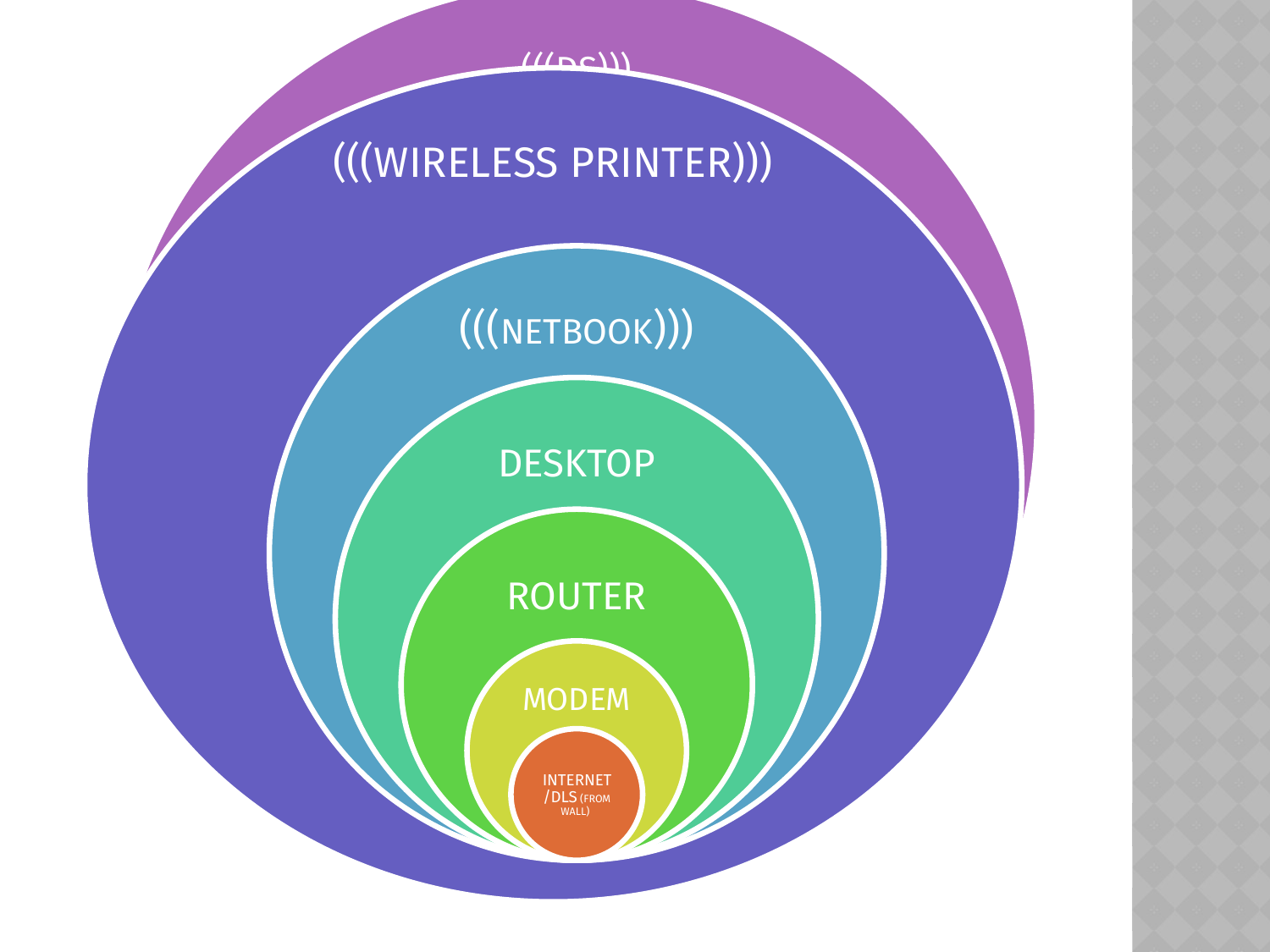

(((DS)))
(((WIRELESS PRINTER)))
(((NETBOOK)))
DESKTOP
ROUTER
MODEM
INTERNET/DLS (FROM WALL)